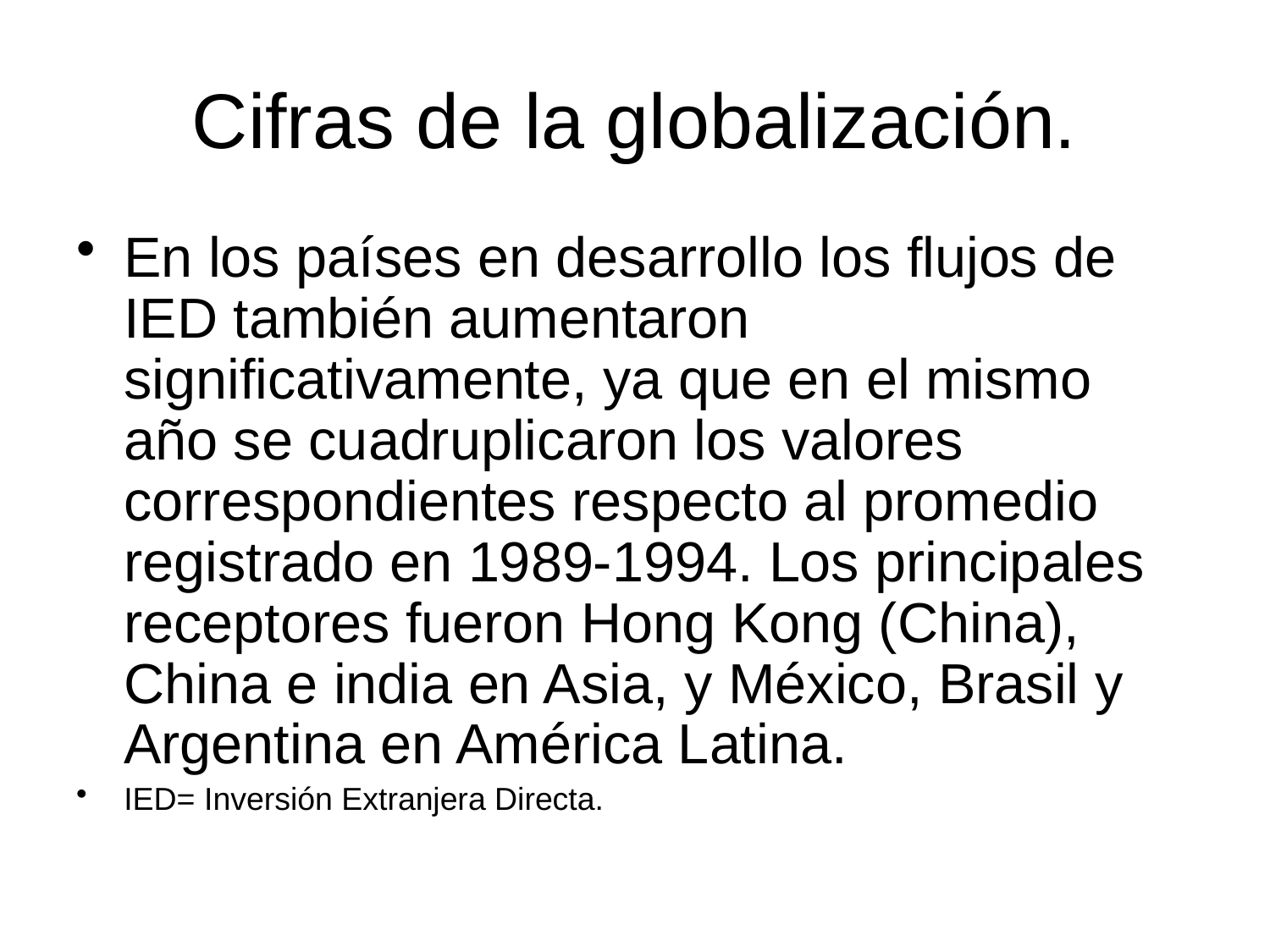

# Cifras de la globalización.
En los países en desarrollo los flujos de IED también aumentaron significativamente, ya que en el mismo año se cuadruplicaron los valores correspondientes respecto al promedio registrado en 1989-1994. Los principales receptores fueron Hong Kong (China), China e india en Asia, y México, Brasil y Argentina en América Latina.
IED= Inversión Extranjera Directa.